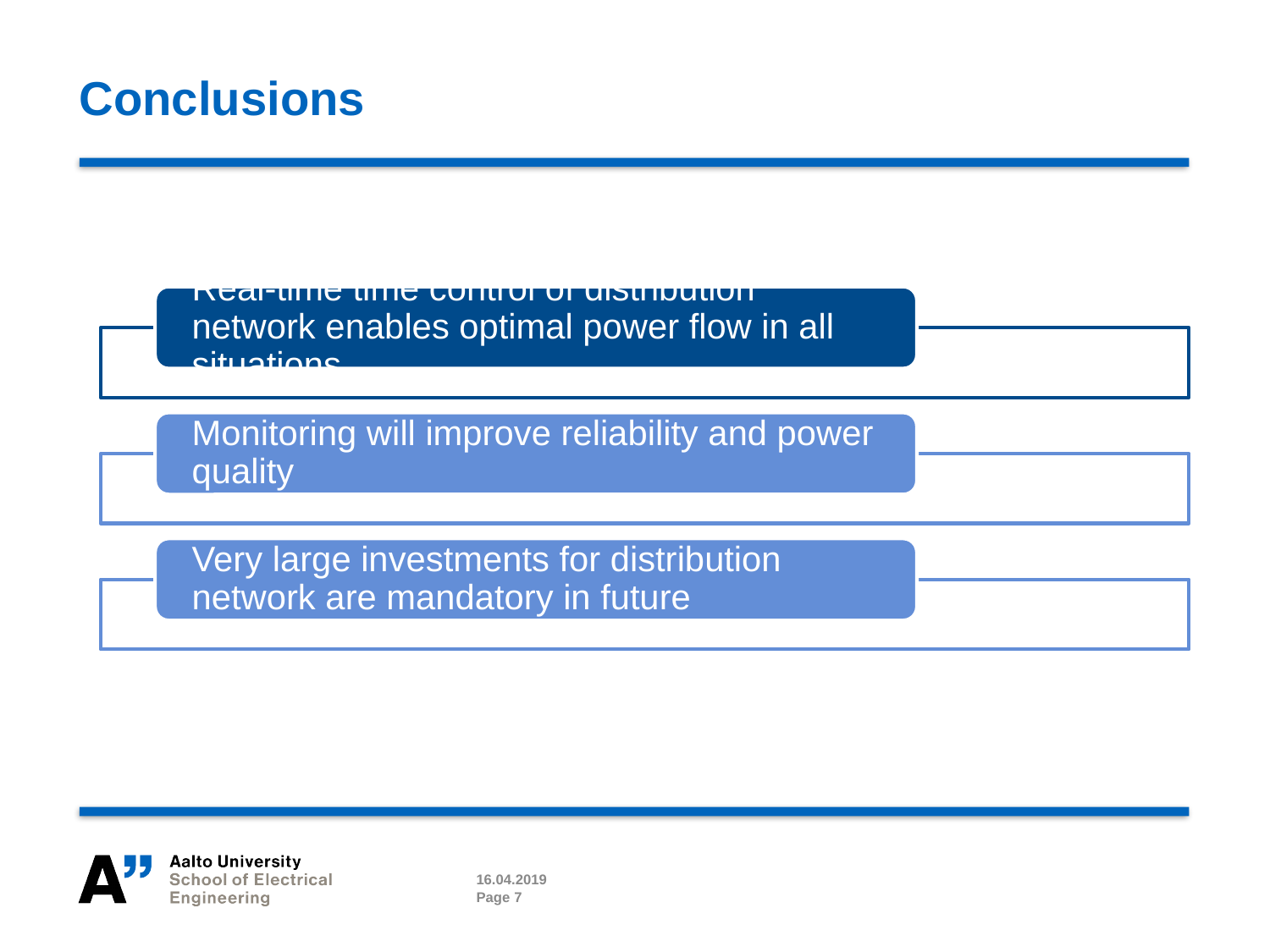

Real-time time control of distribution network enables optimal power flow in all situations
Monitoring will improve reliability and power quality
Very large investments for distribution network are mandatory in future
# Conclusions

16.04.2019

Page 7